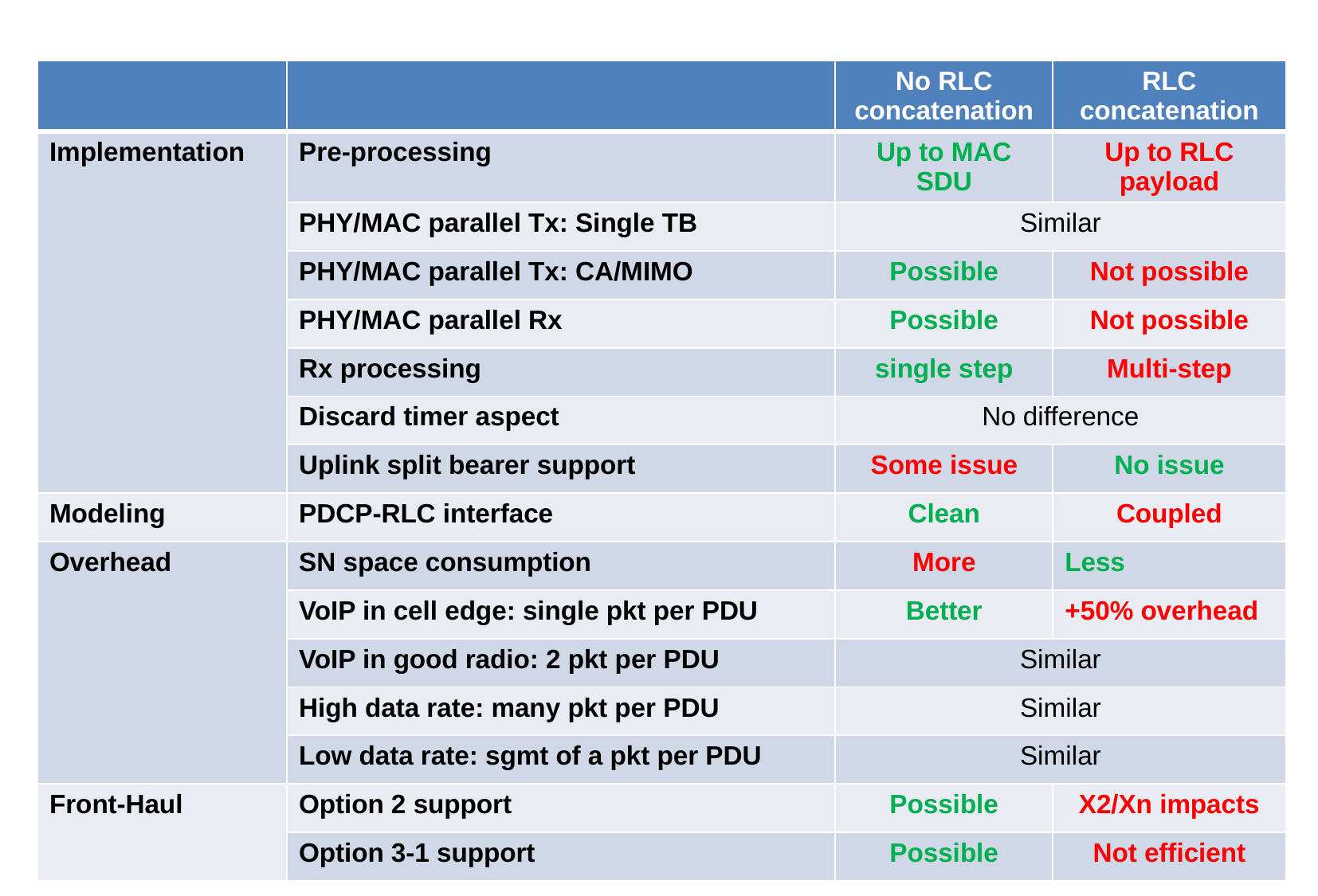

|  |  | No RLC concatenation | RLC concatenation |
| --- | --- | --- | --- |
| Implementation | Pre-processing | Up to MAC SDU | Up to RLC payload |
|  | PHY/MAC parallel Tx: Single TB | Similar |  |
|  | PHY/MAC parallel Tx: CA/MIMO | Possible | Not possible |
|  | PHY/MAC parallel Rx | Possible | Not possible |
|  | Rx processing | single step | Multi-step |
|  | Discard timer aspect | No difference |  |
|  | Uplink split bearer support | Some issue | No issue |
| Modeling | PDCP-RLC interface | Clean | Coupled |
| Overhead | SN space consumption | More | Less |
|  | VoIP in cell edge: single pkt per PDU | Better | +50% overhead |
|  | VoIP in good radio: 2 pkt per PDU | Similar |  |
|  | High data rate: many pkt per PDU | Similar |  |
|  | Low data rate: sgmt of a pkt per PDU | Similar |  |
| Front-Haul | Option 2 support | Possible | X2/Xn impacts |
|  | Option 3-1 support | Possible | Not efficient |
3